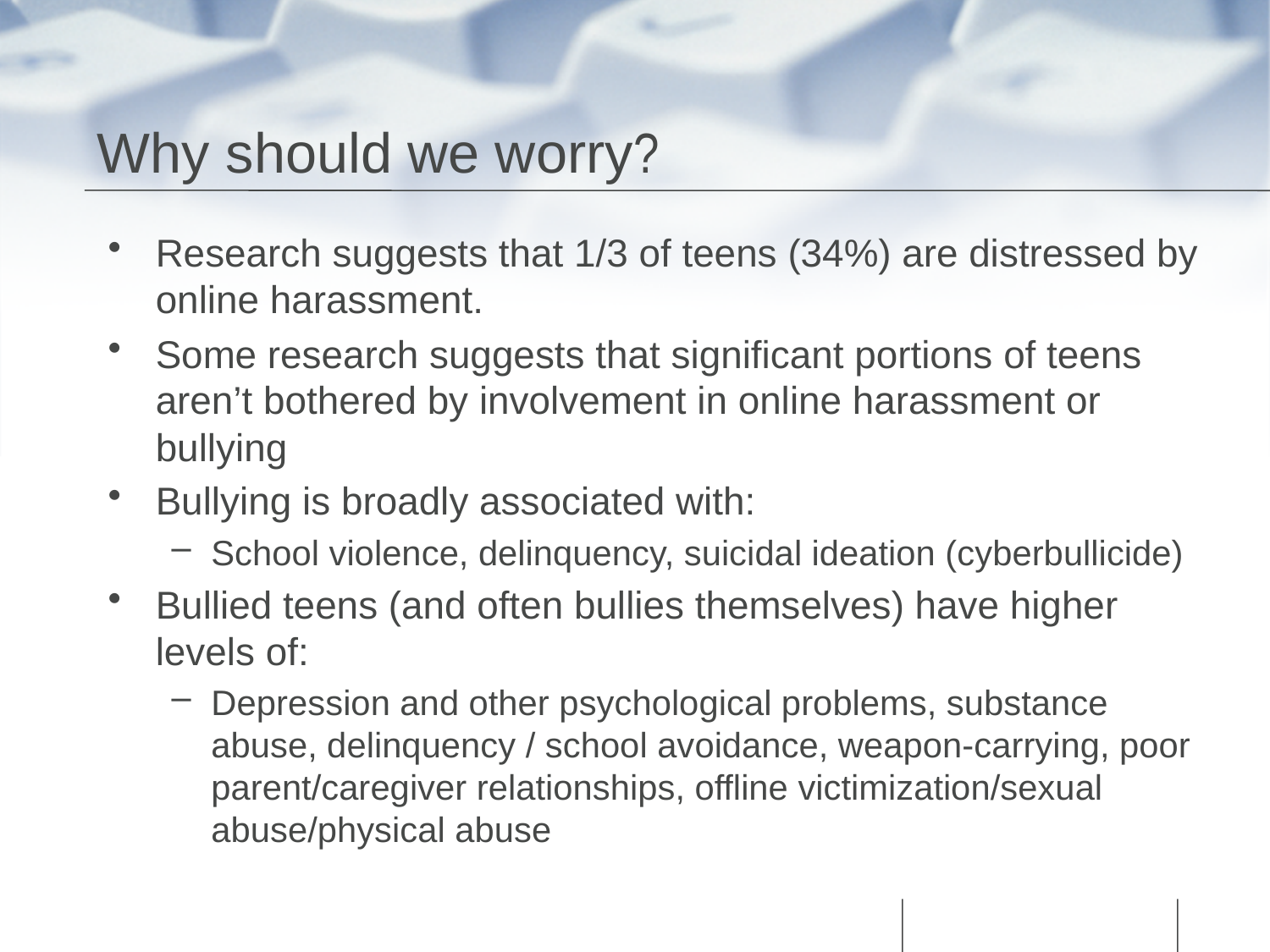

# Why should we worry?
Research suggests that 1/3 of teens (34%) are distressed by online harassment.
Some research suggests that significant portions of teens aren’t bothered by involvement in online harassment or bullying
Bullying is broadly associated with:
School violence, delinquency, suicidal ideation (cyberbullicide)
Bullied teens (and often bullies themselves) have higher levels of:
Depression and other psychological problems, substance abuse, delinquency / school avoidance, weapon-carrying, poor parent/caregiver relationships, offline victimization/sexual abuse/physical abuse

16